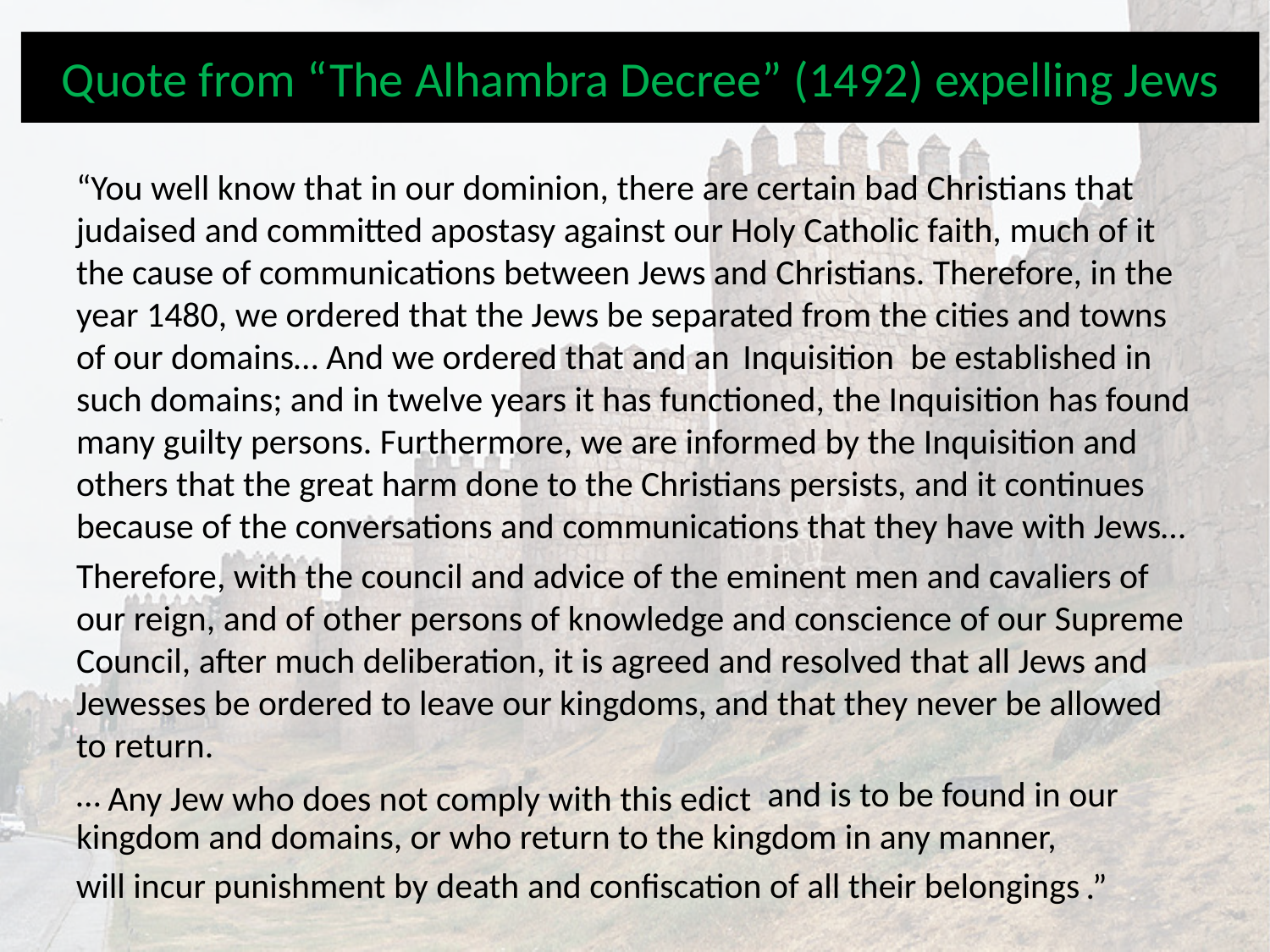

# Quote from “The Alhambra Decree” (1492) expelling Jews
“You well know that in our dominion, there are certain bad Christians that judaised and committed apostasy against our Holy Catholic faith, much of it the cause of communications between Jews and Christians. Therefore, in the year 1480, we ordered that the Jews be separated from the cities and towns of our domains… And we ordered that and an	         be established in such domains; and in twelve years it has functioned, the Inquisition has found many guilty persons. Furthermore, we are informed by the Inquisition and others that the great harm done to the Christians persists, and it continues because of the conversations and communications that they have with Jews…
Therefore, with the council and advice of the eminent men and cavaliers of our reign, and of other persons of knowledge and conscience of our Supreme Council, after much deliberation, it is agreed and resolved that all Jews and Jewesses be ordered to leave our kingdoms, and that they never be allowed to return.
…				 	       and is to be found in our kingdom and domains, or who return to the kingdom in any manner,
							               .”
Inquisition
Any Jew who does not comply with this edict
will incur punishment by death and confiscation of all their belongings